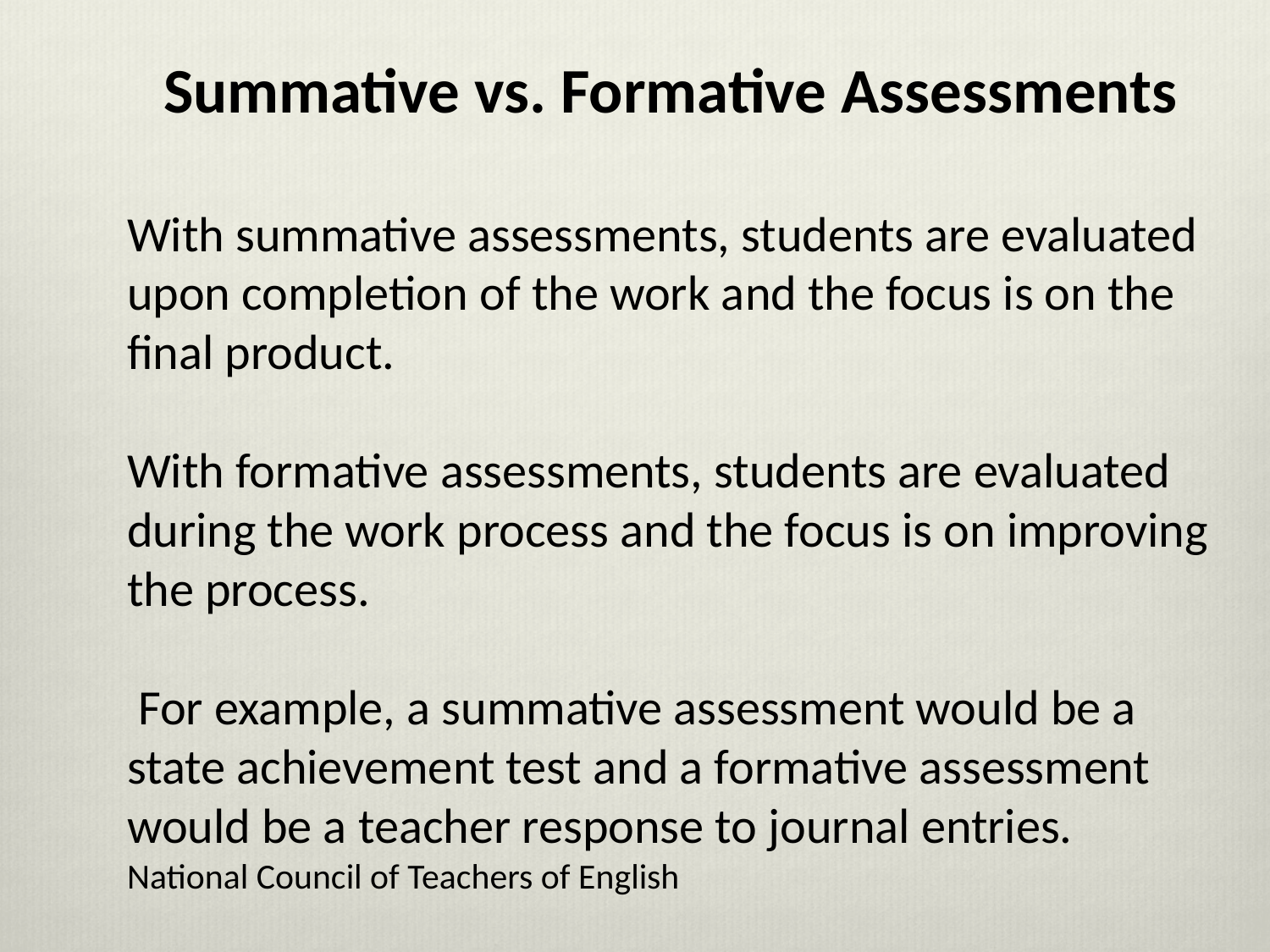

Summative vs. Formative Assessments

With summative assessments, students are evaluated upon completion of the work and the focus is on the final product.

With formative assessments, students are evaluated during the work process and the focus is on improving the process.

 For example, a summative assessment would be a state achievement test and a formative assessment would be a teacher response to journal entries.
National Council of Teachers of English